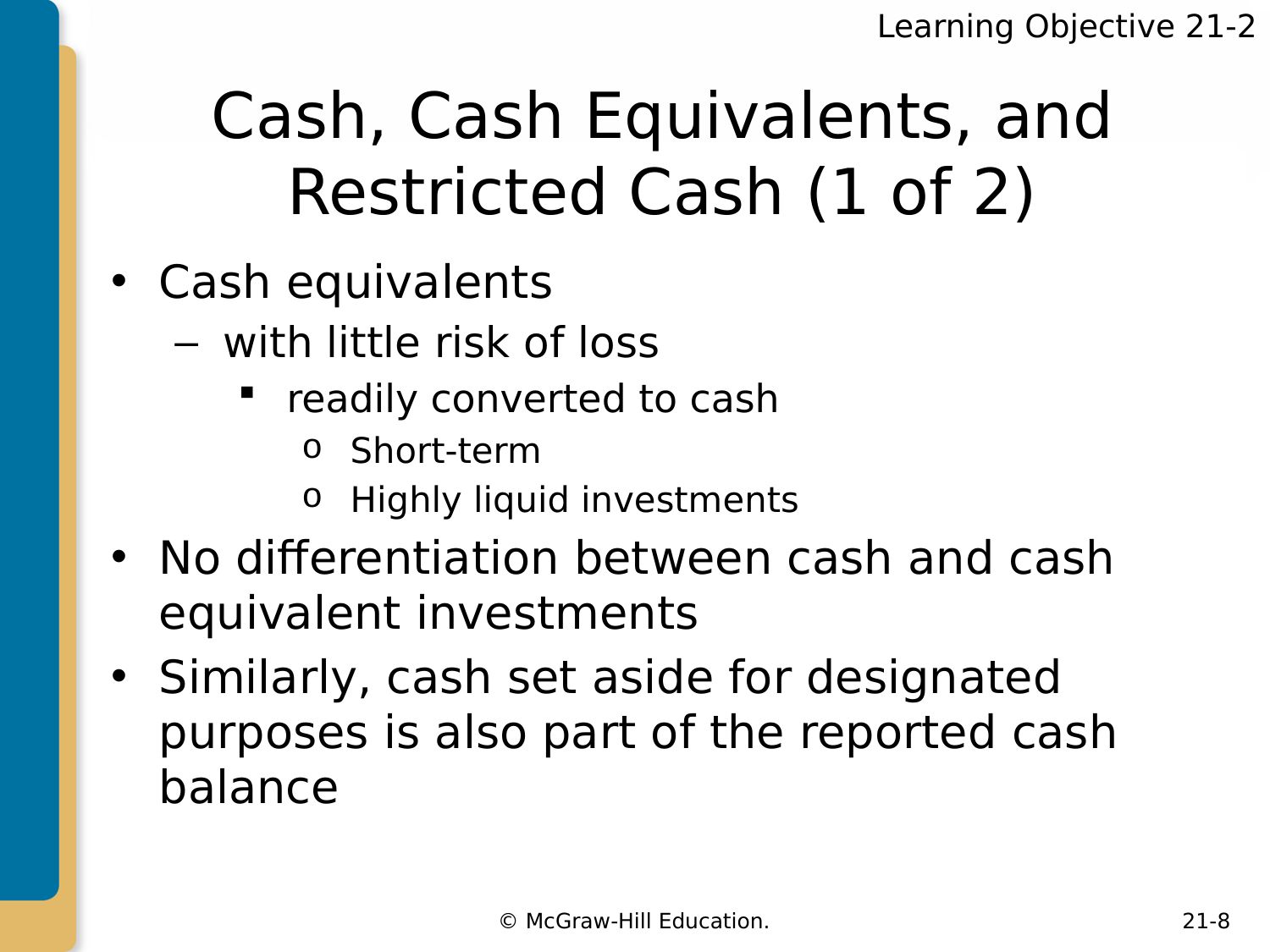

Learning Objective 21-2
# Cash, Cash Equivalents, and Restricted Cash (1 of 2)
Cash equivalents
with little risk of loss
readily converted to cash
Short-term
Highly liquid investments
No differentiation between cash and cash equivalent investments
Similarly, cash set aside for designated purposes is also part of the reported cash balance